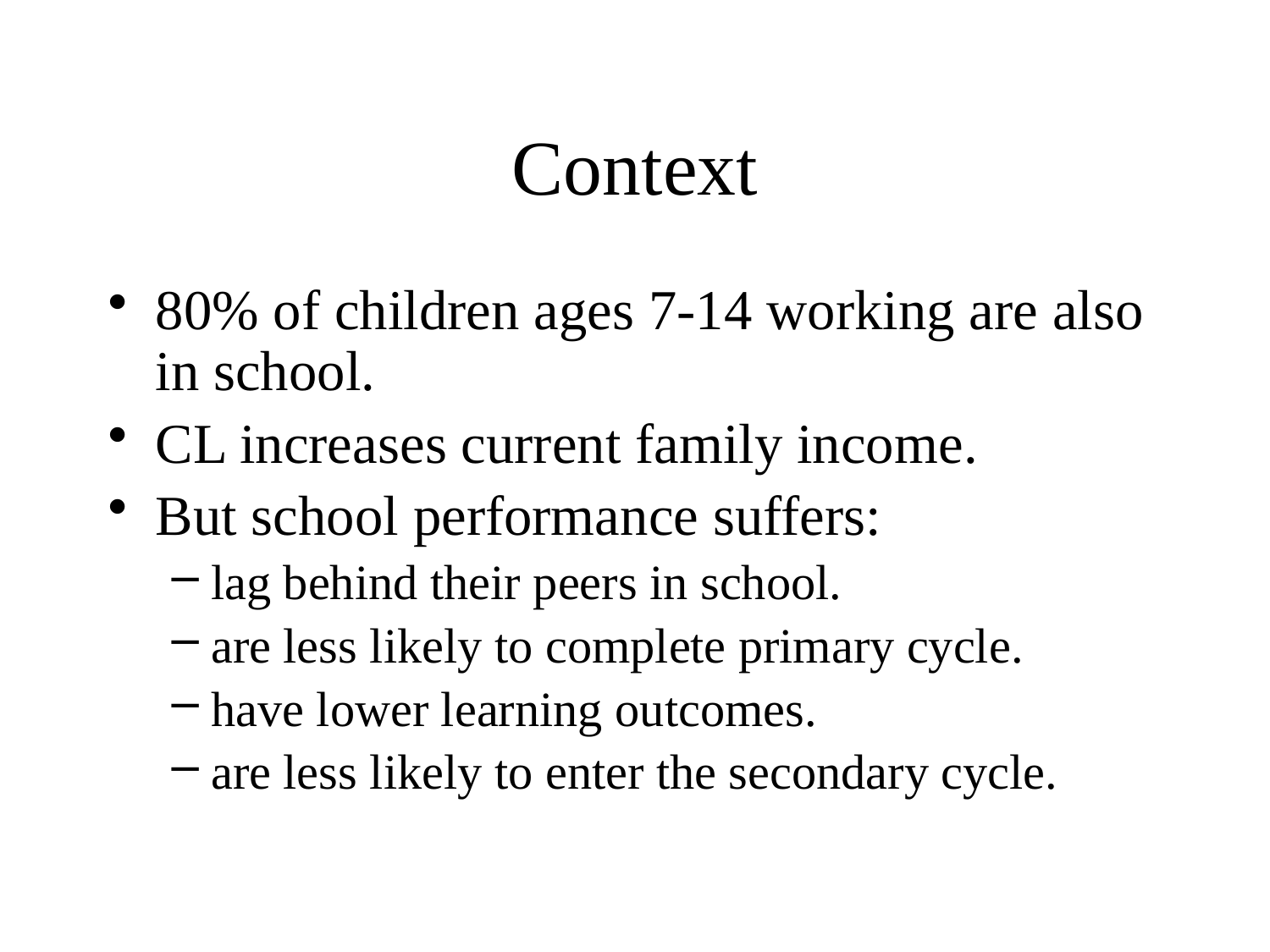

# Context
80% of children ages 7-14 working are also in school.
CL increases current family income.
But school performance suffers:
lag behind their peers in school.
are less likely to complete primary cycle.
have lower learning outcomes.
are less likely to enter the secondary cycle.